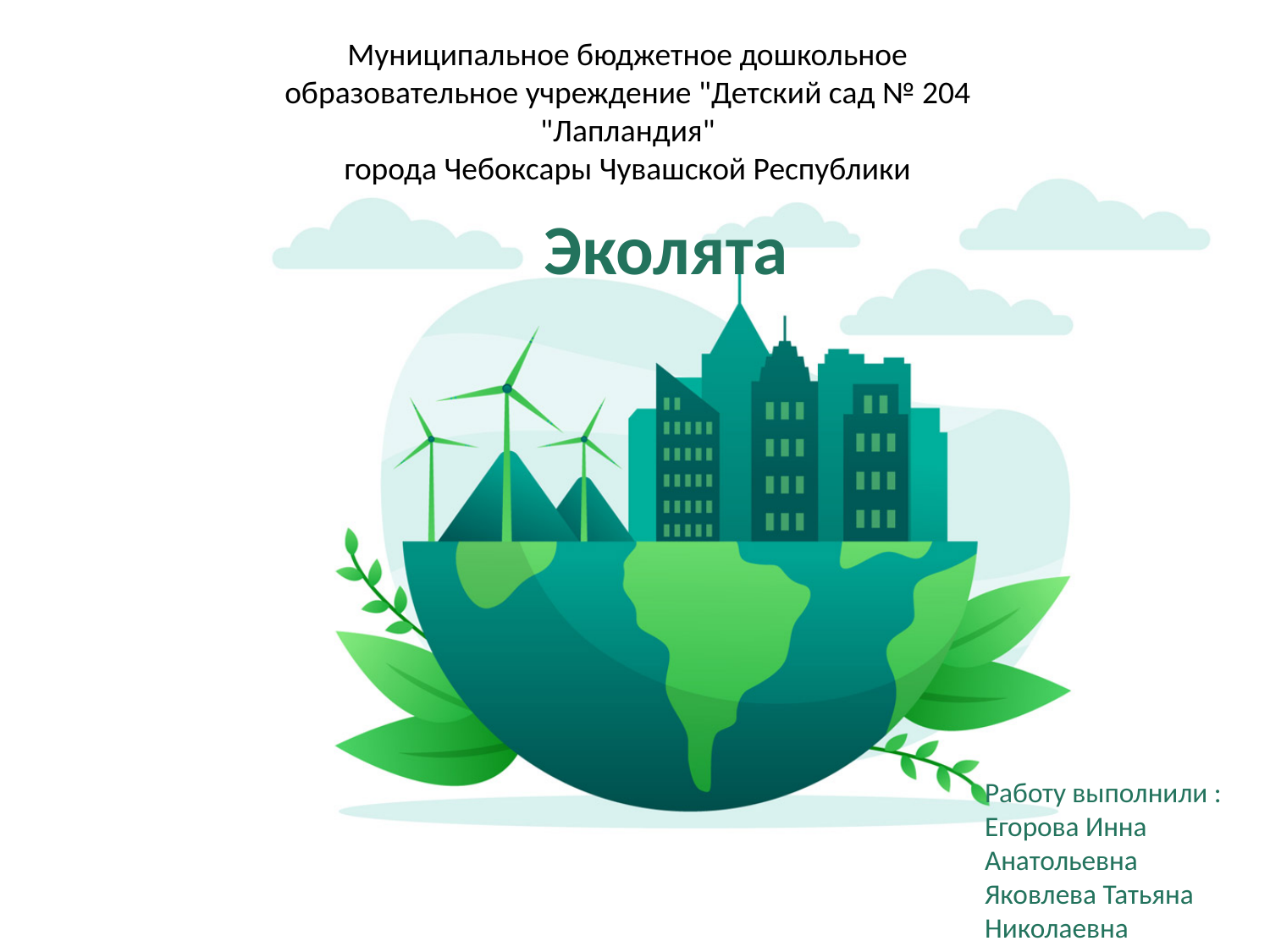

# Муниципальное бюджетное дошкольное образовательное учреждение "Детский сад № 204 "Лапландия" города Чебоксары Чувашской Республики
Эколята
Работу выполнили :
Егорова Инна Анатольевна
Яковлева Татьяна Николаевна